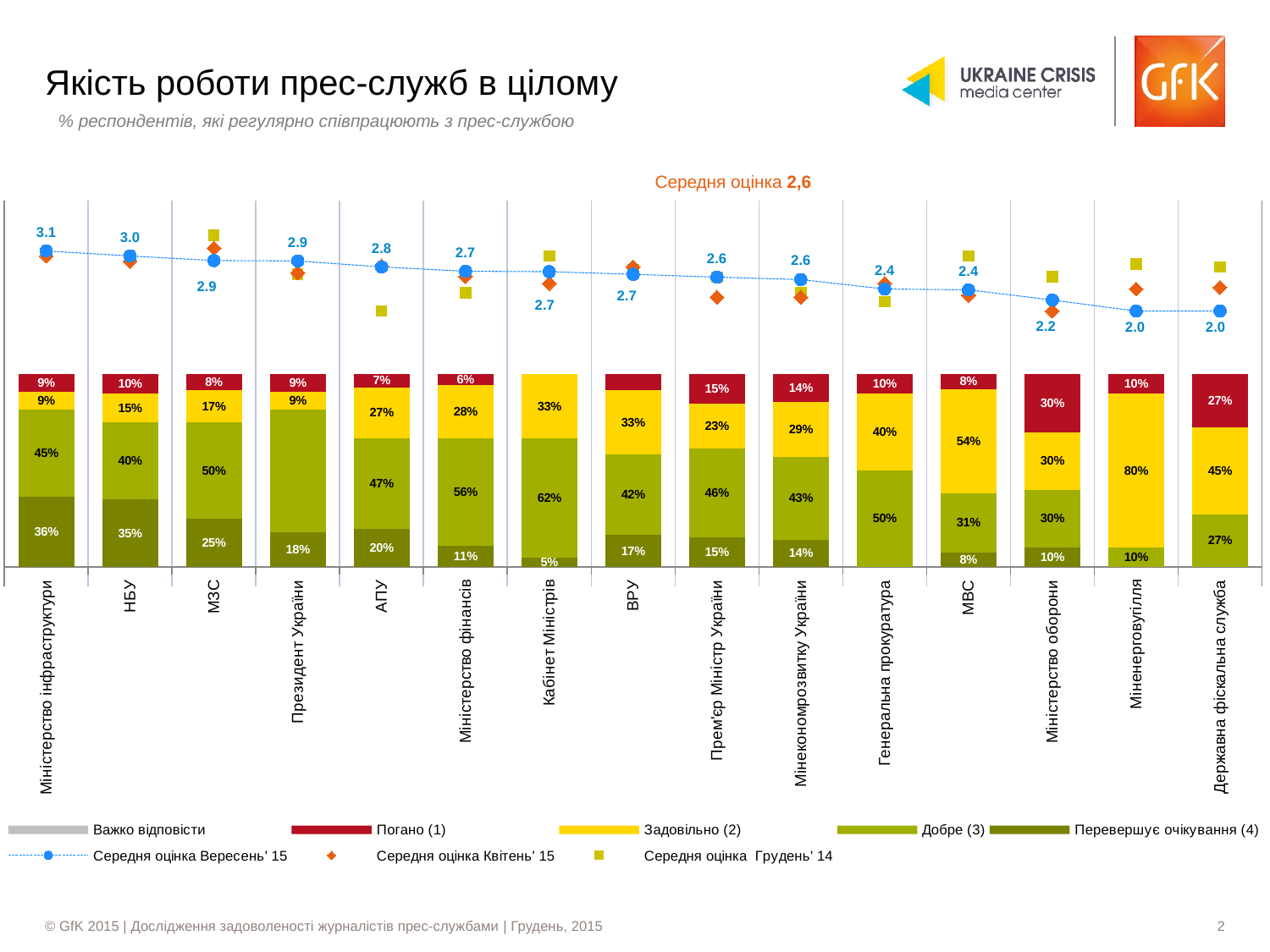

# Якість роботи прес-служб в цілому
% респондентів, які регулярно співпрацюють з прес-службою
Середня оцінка 2,6

### Chart

| Category | Перевершує очікування (4) | Добре (3) | Задовільно (2) | Погано (1) | Важко відповісти | Середня оцінка Вересень' 15 | Середня оцінка Квітень' 15 | Середня оцінка  Грудень' 14 |
|---|---|---|---|---|---|---|---|---|
| Міністерство інфраструктури | 0.363636363636364 | 0.454545454545454 | 0.0909090909090909 | 0.0909090909090909 | None | 3.090909090909091 | 3.0 | None |
| НБУ | 0.35 | 0.4 | 0.15 | 0.1 | None | 3.0 | 2.9 | 3.0 |
| МЗС | 0.25 | 0.5 | 0.166666666666667 | 0.0833333333333333 | None | 2.916666666666666 | 3.142857142857143 | 3.375 |
| Президент України | 0.181818181818182 | 0.636363636363636 | 0.0909090909090909 | 0.0909090909090909 | None | 2.909090909090909 | 2.692307692307692 | 2.666666666666666 |
| АПУ | 0.2 | 0.466666666666667 | 0.266666666666667 | 0.0666666666666667 | None | 2.8 | 2.818181818181818 | 2.0 |
| Міністерство фінансів | 0.111111111111111 | 0.555555555555556 | 0.277777777777778 | 0.0555555555555555 | None | 2.722222222222223 | 2.624999999999999 | 2.333333333333333 |
| Кабінет Міністрів | 0.0476190476190476 | 0.619047619047619 | 0.333333333333333 | None | None | 2.714285714285713 | 2.5 | 3.0 |
| ВРУ | 0.166666666666667 | 0.416666666666667 | 0.333333333333333 | 0.0833333333333333 | None | 2.666666666666666 | 2.8 | 2.749999999999999 |
| Прем'єр Міністр України | 0.153846153846154 | 0.461538461538462 | 0.230769230769231 | 0.153846153846154 | None | 2.615384615384615 | 2.25 | 2.615384615384615 |
| Мінекономрозвитку України | 0.142857142857143 | 0.428571428571429 | 0.285714285714286 | 0.142857142857143 | None | 2.571428571428572 | 2.25 | 2.333333333333333 |
| Генеральна прокуратура | None | 0.5 | 0.4 | 0.1 | None | 2.4 | 2.5 | 2.166666666666666 |
| МВС | 0.0769230769230769 | 0.307692307692308 | 0.538461538461538 | 0.0769230769230769 | None | 2.384615384615385 | 2.285714285714286 | 3.0 |
| Міністерство оборони | 0.1 | 0.3 | 0.3 | 0.3 | None | 2.2 | 2.0 | 2.625 |
| Міненерговугілля | None | 0.1 | 0.8 | 0.1 | None | 2.0 | 2.4 | 2.857142857142857 |
| Державна фіскальна служба | None | 0.272727272727273 | 0.454545454545454 | 0.272727272727273 | None | 2.0 | 2.428571428571429 | 2.8 |